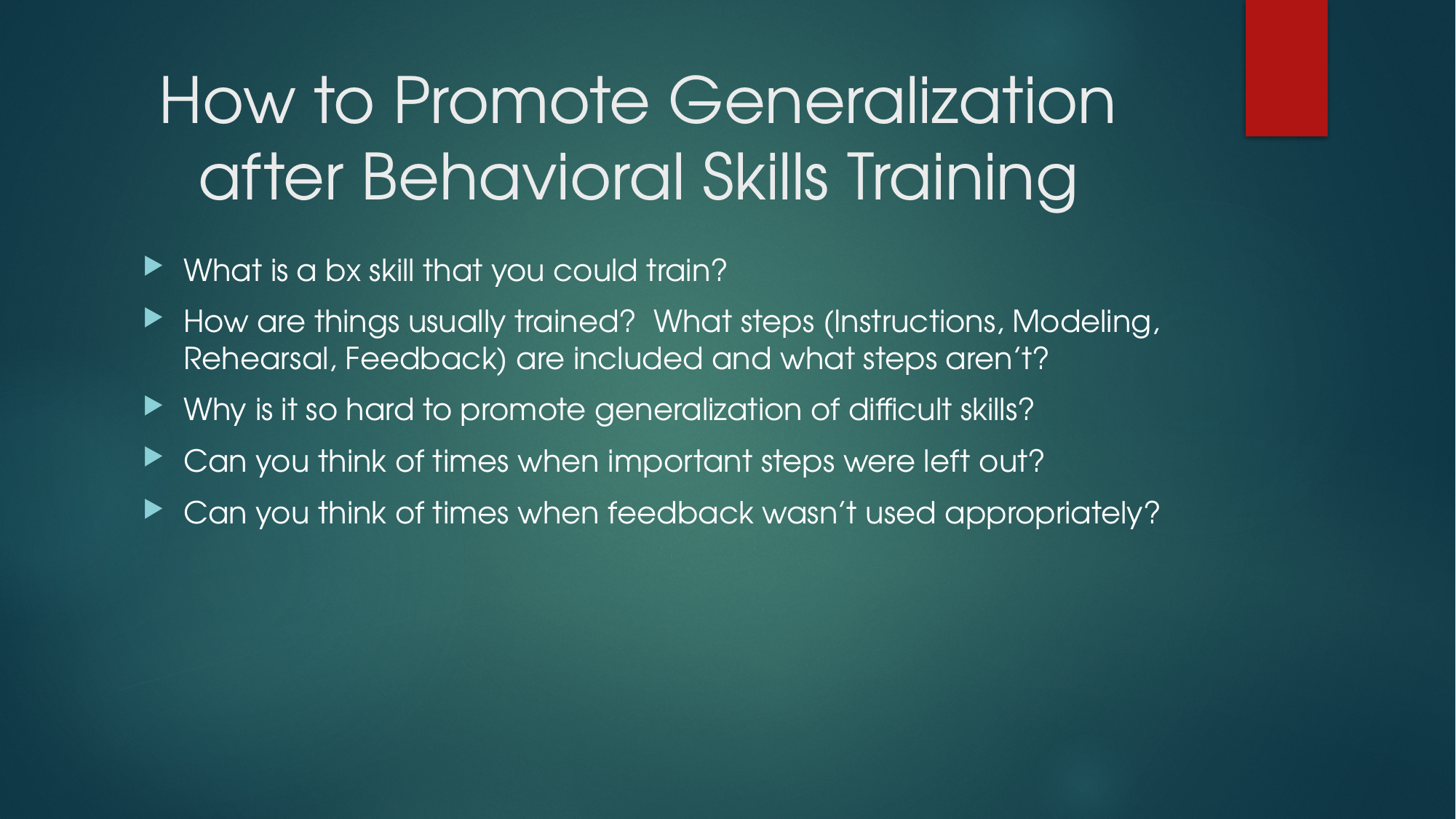

# How to Promote Generalization after Behavioral Skills Training
What is a bx skill that you could train?
How are things usually trained?  What steps (Instructions, Modeling, Rehearsal, Feedback) are included and what steps aren’t?
Why is it so hard to promote generalization of difficult skills?
Can you think of times when important steps were left out?
Can you think of times when feedback wasn’t used appropriately?